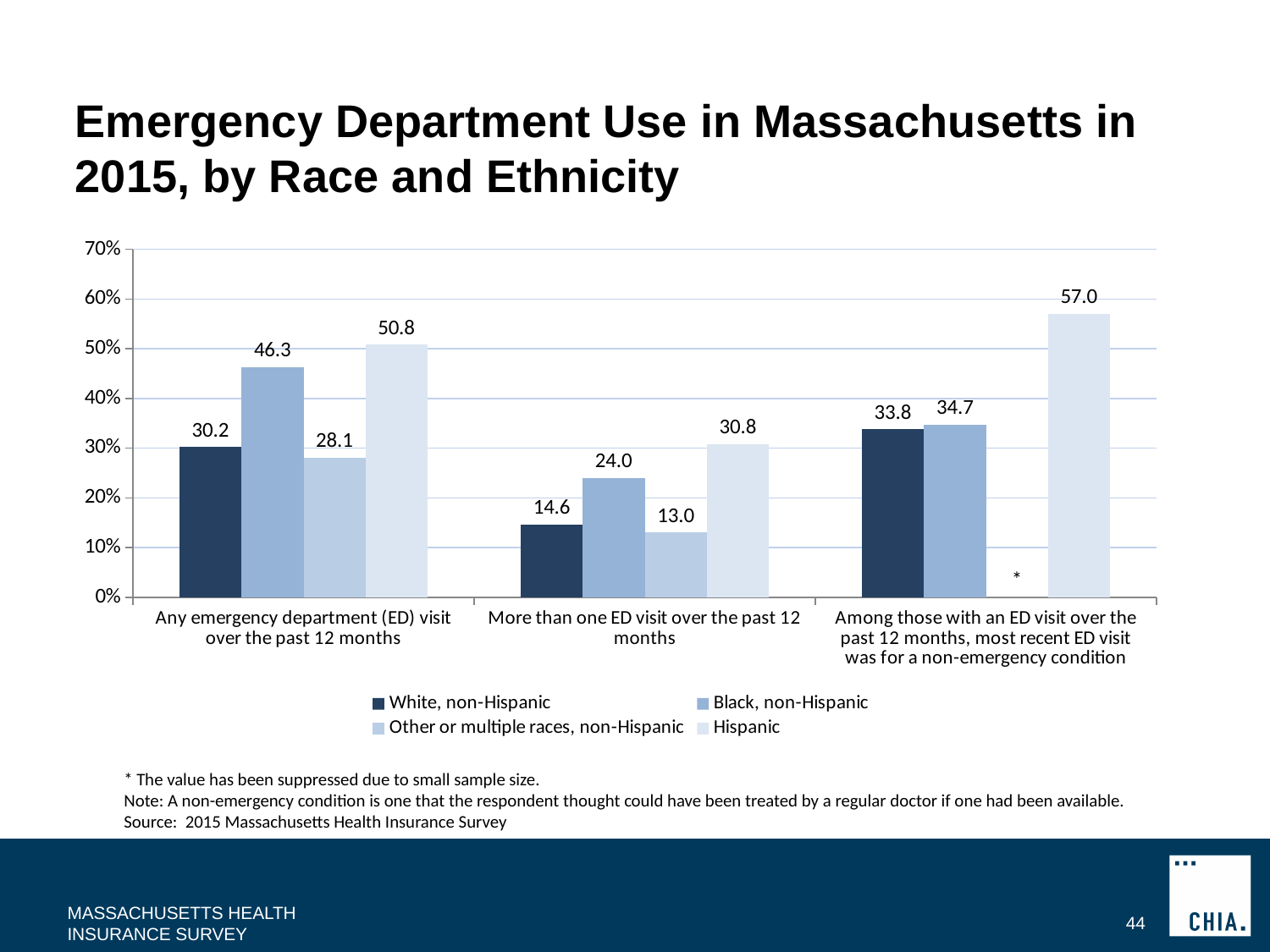

# Emergency Department Use in Massachusetts in 2015, by Race and Ethnicity

### Chart

| Category | White, non-Hispanic | Black, non-Hispanic | Other or multiple races, non-Hispanic | Hispanic |
|---|---|---|---|---|
| Any emergency department (ED) visit over the past 12 months | 30.2 | 46.3 | 28.1 | 50.8 |
| More than one ED visit over the past 12 months | 14.6 | 24.0 | 13.0 | 30.8 |
| Among those with an ED visit over the past 12 months, most recent ED visit was for a non-emergency condition | 33.8 | 34.7 | 0.0 | 57.0 |
* The value has been suppressed due to small sample size.
Note: A non-emergency condition is one that the respondent thought could have been treated by a regular doctor if one had been available.
Source:  2015 Massachusetts Health Insurance Survey
MASSACHUSETTS HEALTH INSURANCE SURVEY
44